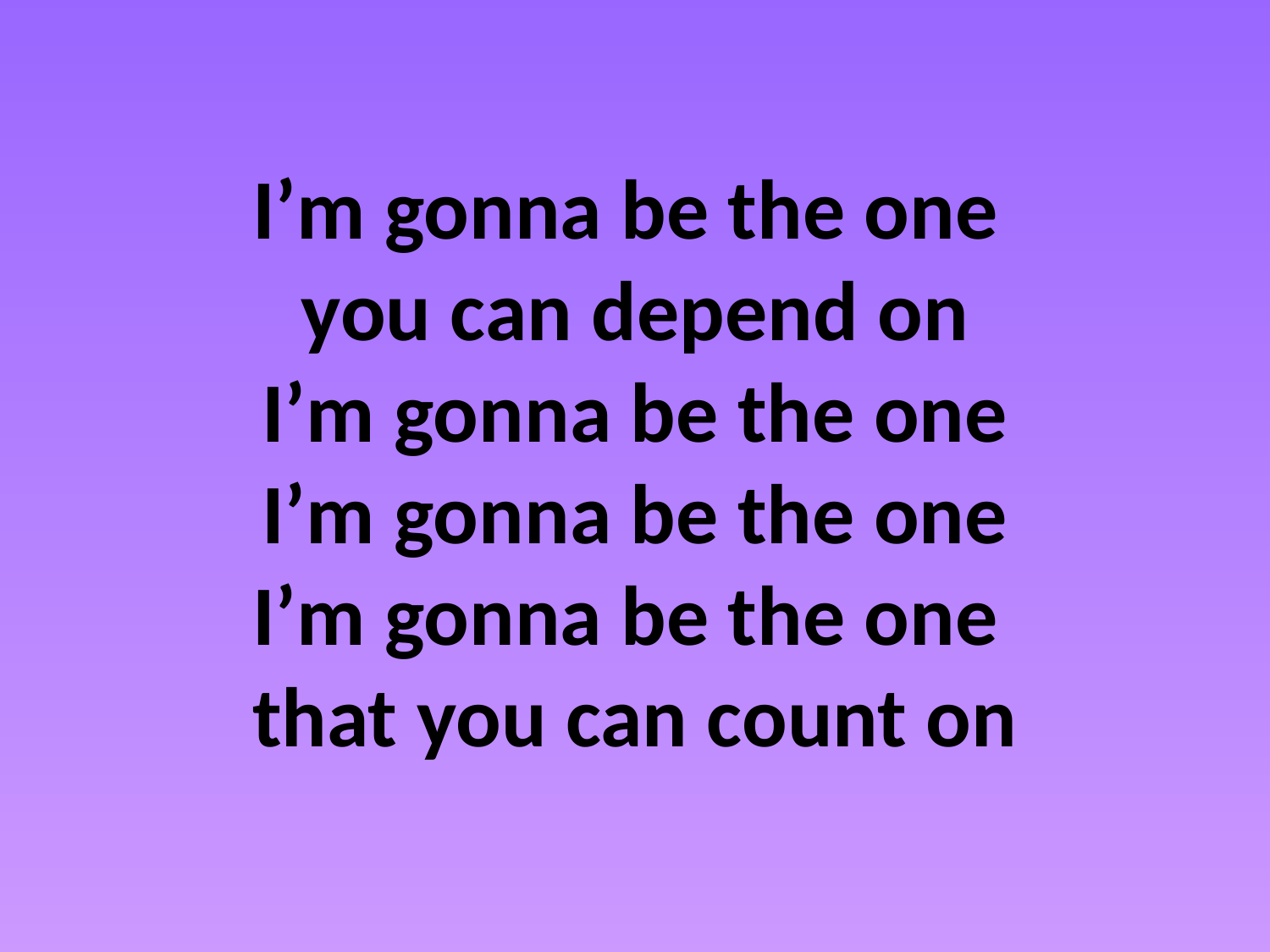

Iʼm gonna be the one
you can depend on
Iʼm gonna be the one
Iʼm gonna be the one
Iʼm gonna be the one
that you can count on